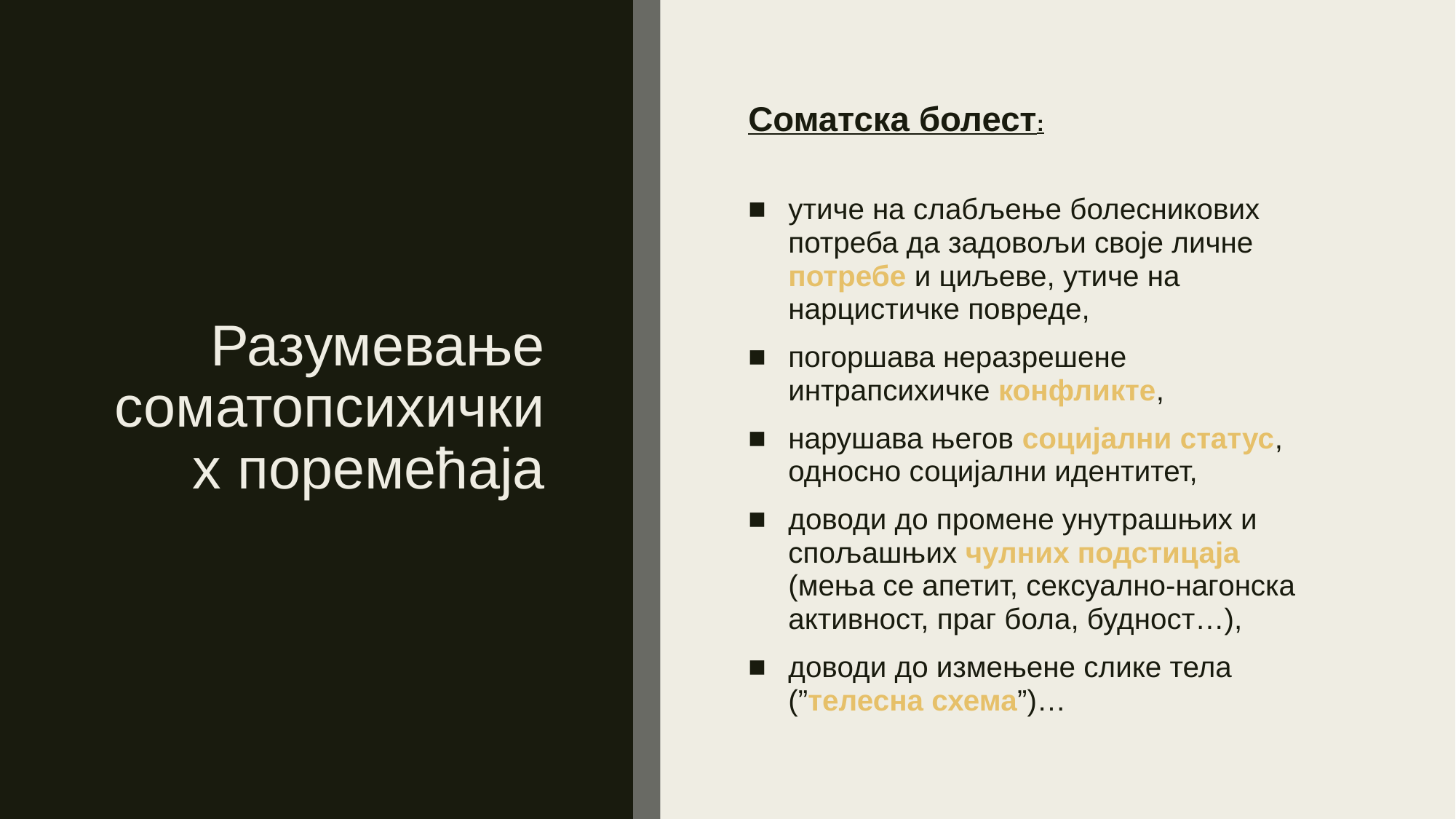

# Разумевање соматопсихичких поремећаја
Соматска болест:

утиче на слабљење болесникових потреба да задовољи своје личне потребе и циљеве, утиче на нарцистичке повреде,
погоршава неразрешене интрапсихичке конфликте,
нарушава његов социјални статус, односно социјални идентитет,
доводи до промене унутрашњих и спољашњих чулних подстицаја (мења се апетит, сексуално-нагонска активност, праг бола, будност…),
доводи до измењене слике тела (”телесна схема”)…